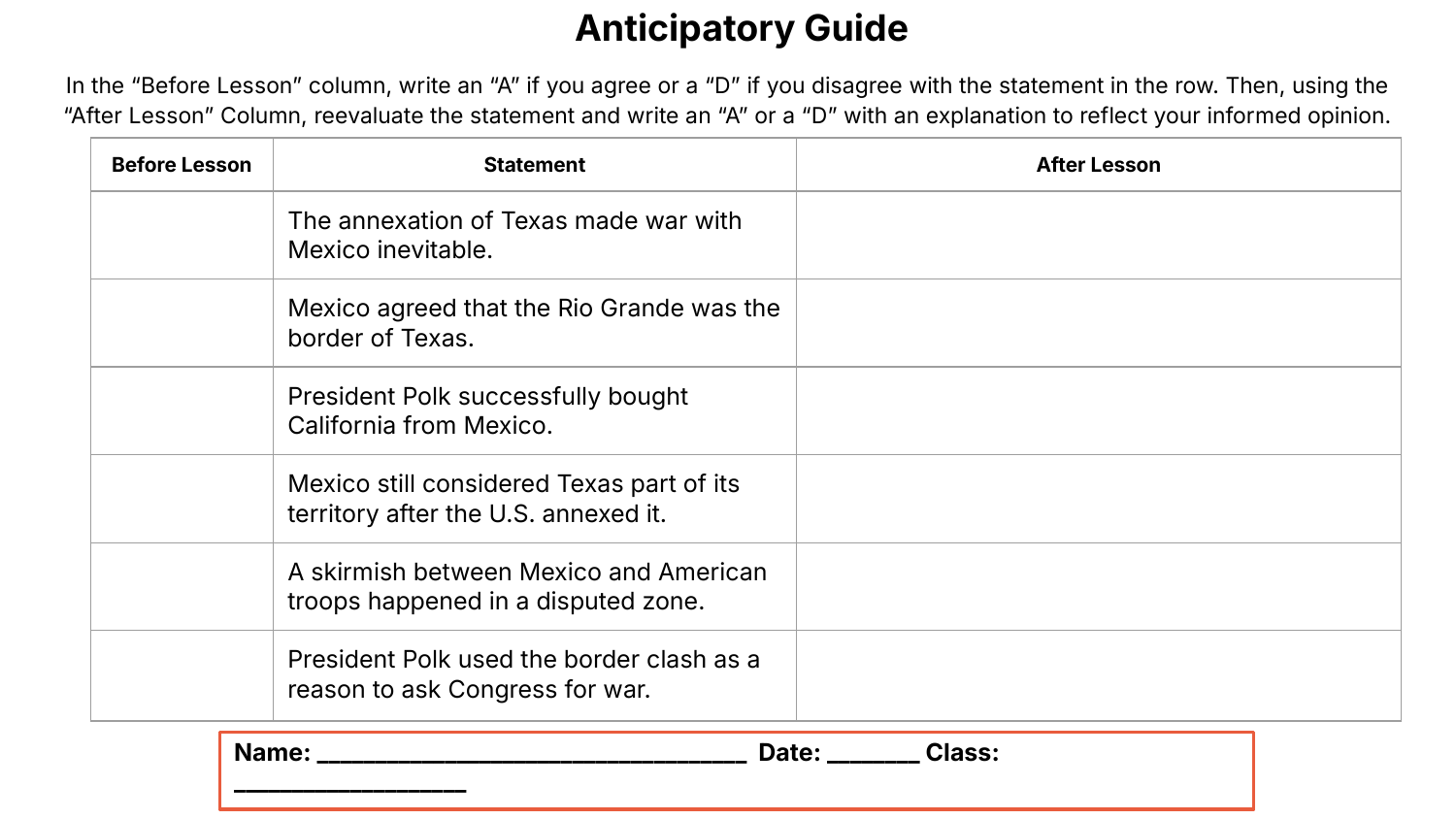

Anticipatory Guide

In the “Before Lesson” column, write an “A” if you agree or a “D” if you disagree with the statement in the row. Then, using the “After Lesson” Column, reevaluate the statement and write an “A” or a “D” with an explanation to reflect your informed opinion.
| Before Lesson | Statement | After Lesson |
| --- | --- | --- |
|  | The annexation of Texas made war with Mexico inevitable. |  |
|  | Mexico agreed that the Rio Grande was the border of Texas. |  |
|  | President Polk successfully bought California from Mexico. |  |
|  | Mexico still considered Texas part of its territory after the U.S. annexed it. |  |
|  | A skirmish between Mexico and American troops happened in a disputed zone. |  |
|  | President Polk used the border clash as a reason to ask Congress for war. |  |
Name: _____________________________________  Date: ________ Class: ____________________